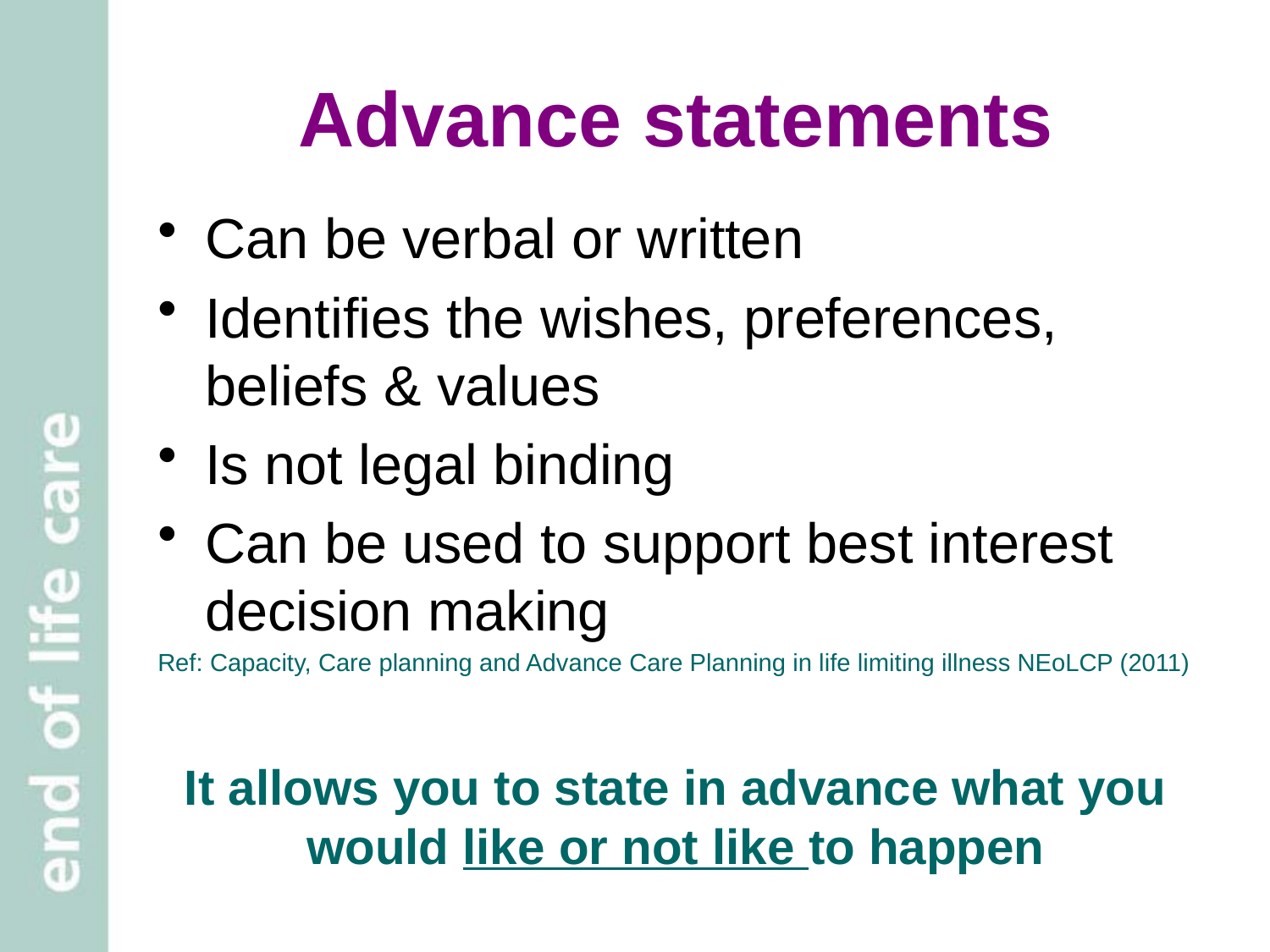

# Advance statements
Can be verbal or written
Identifies the wishes, preferences, beliefs & values
Is not legal binding
Can be used to support best interest decision making
Ref: Capacity, Care planning and Advance Care Planning in life limiting illness NEoLCP (2011)

It allows you to state in advance what you would like or not like to happen